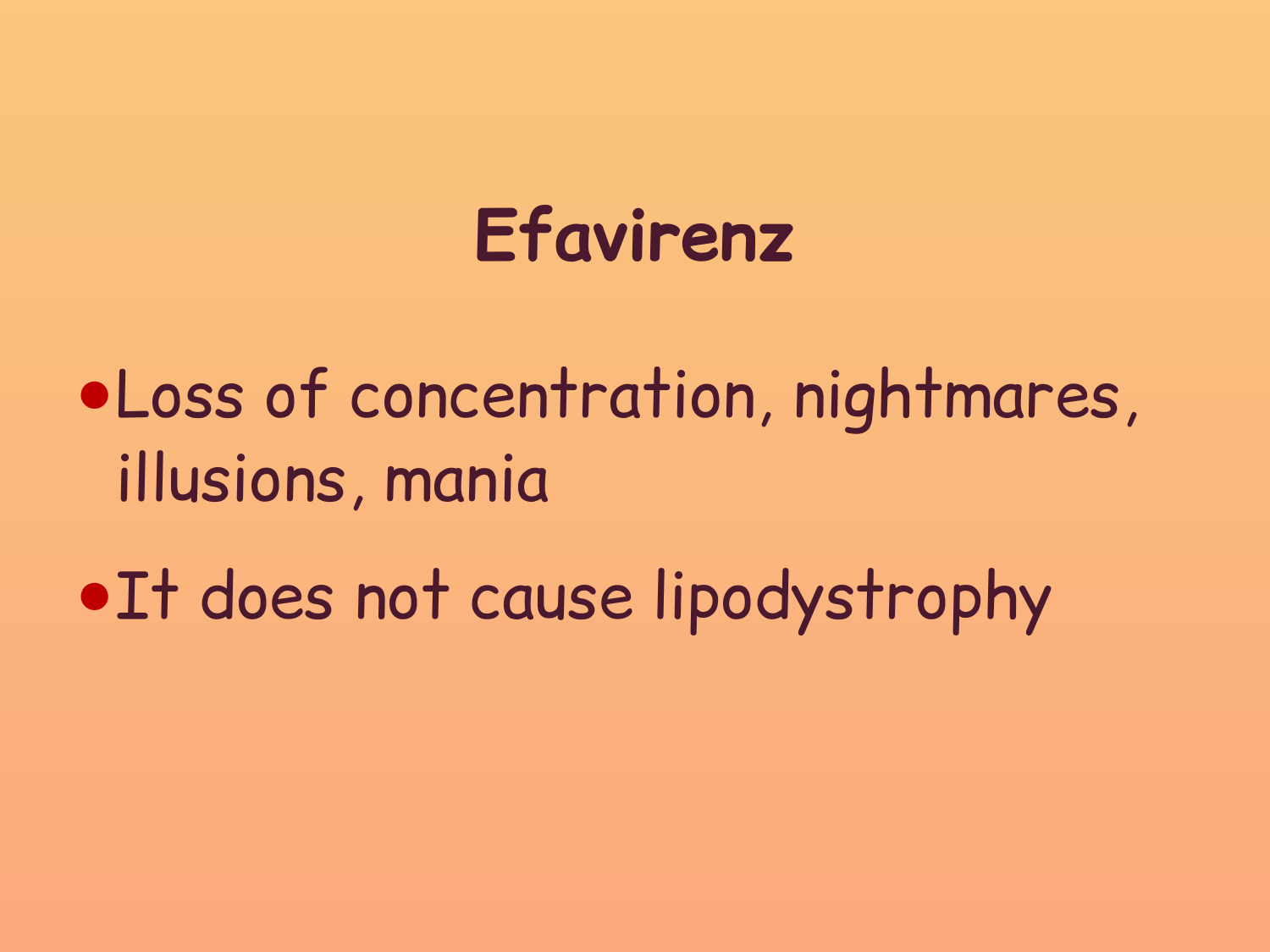

Efavirenz

Loss of concentration, nightmares, illusions, mania

It does not cause lipodystrophy

#